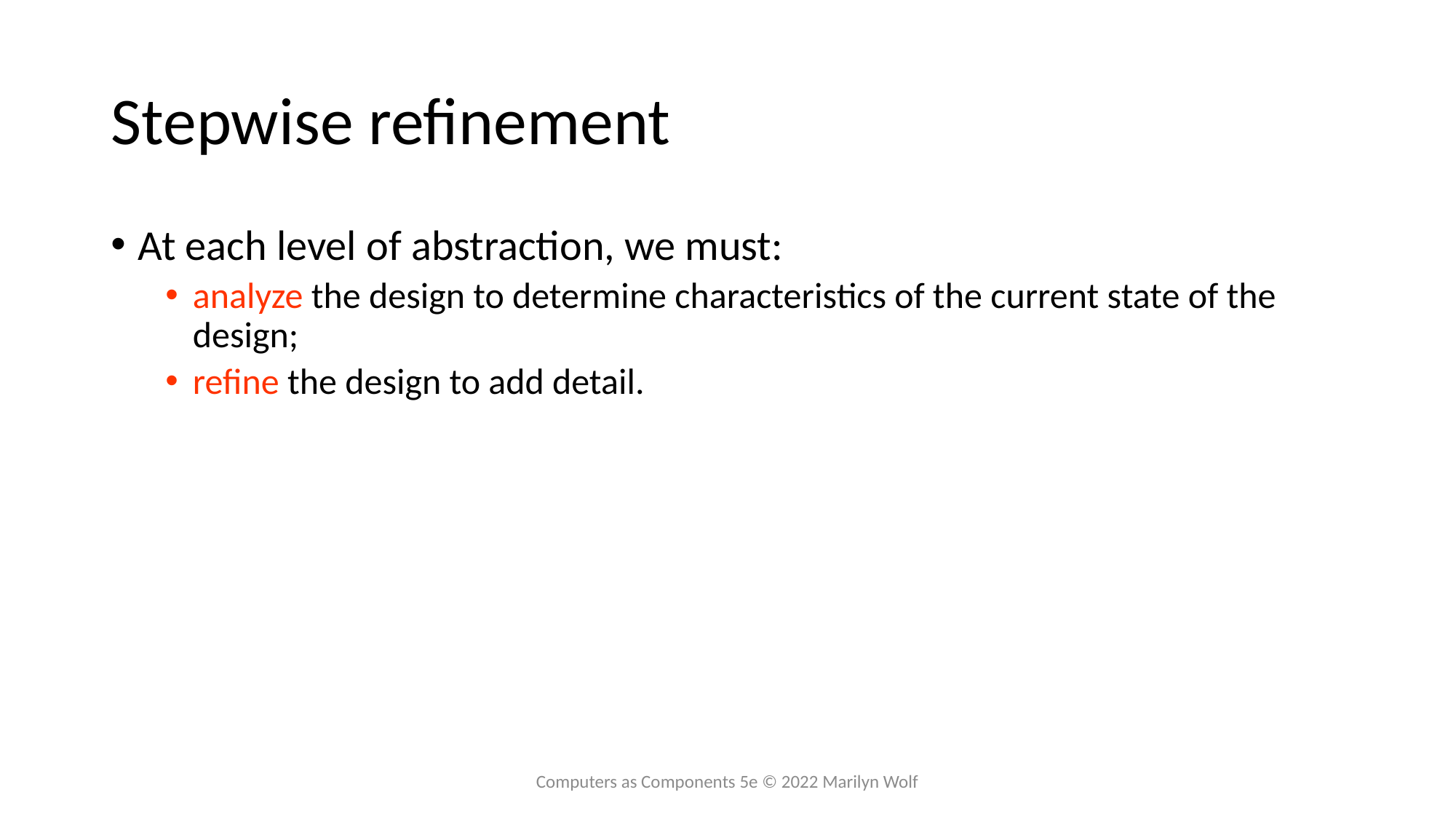

# Stepwise refinement
At each level of abstraction, we must:
analyze the design to determine characteristics of the current state of the design;
refine the design to add detail.
Computers as Components 5e © 2022 Marilyn Wolf